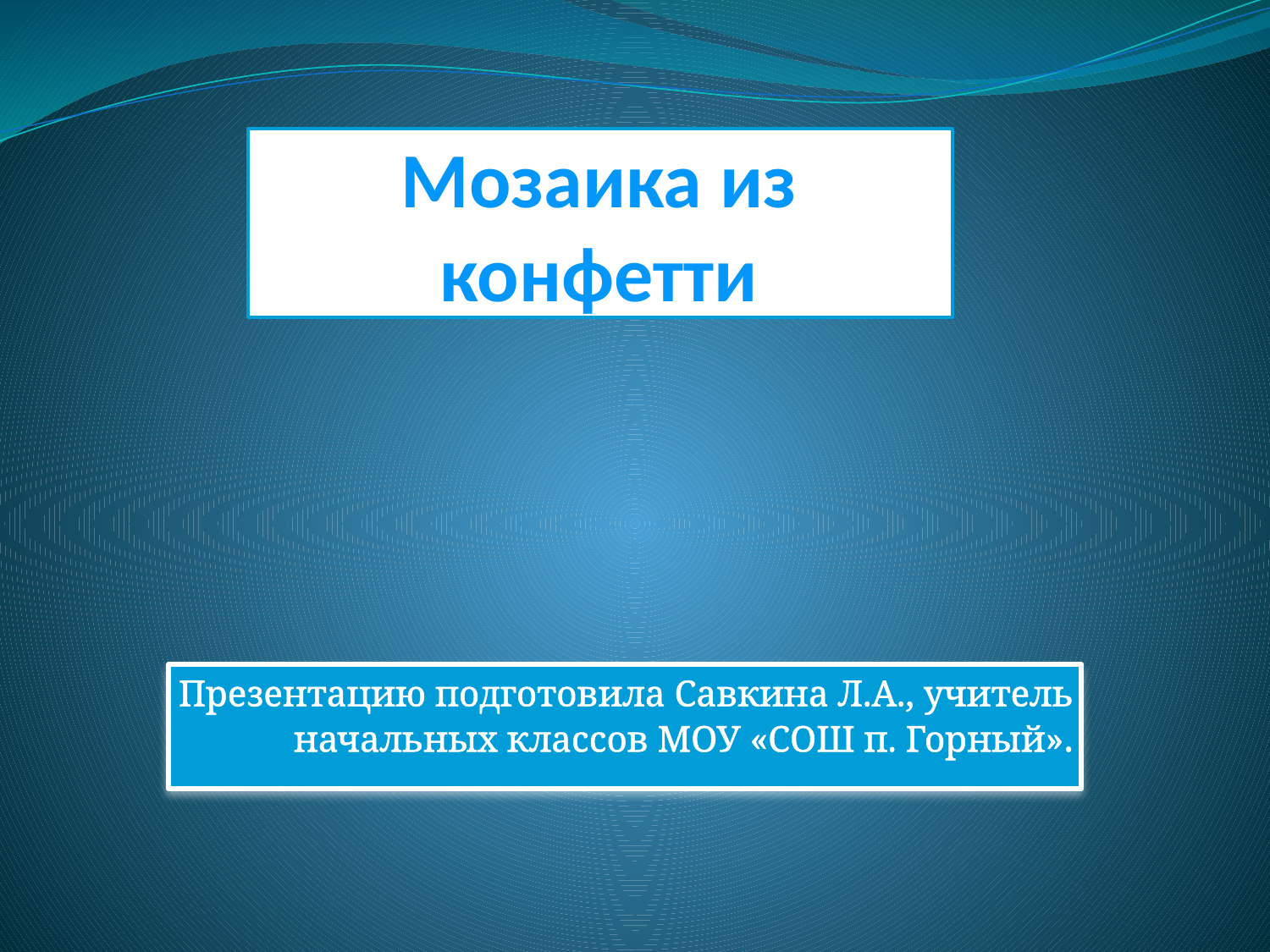

# Мозаика из конфетти
Презентацию подготовила Савкина Л.А., учитель начальных классов МОУ «СОШ п. Горный».